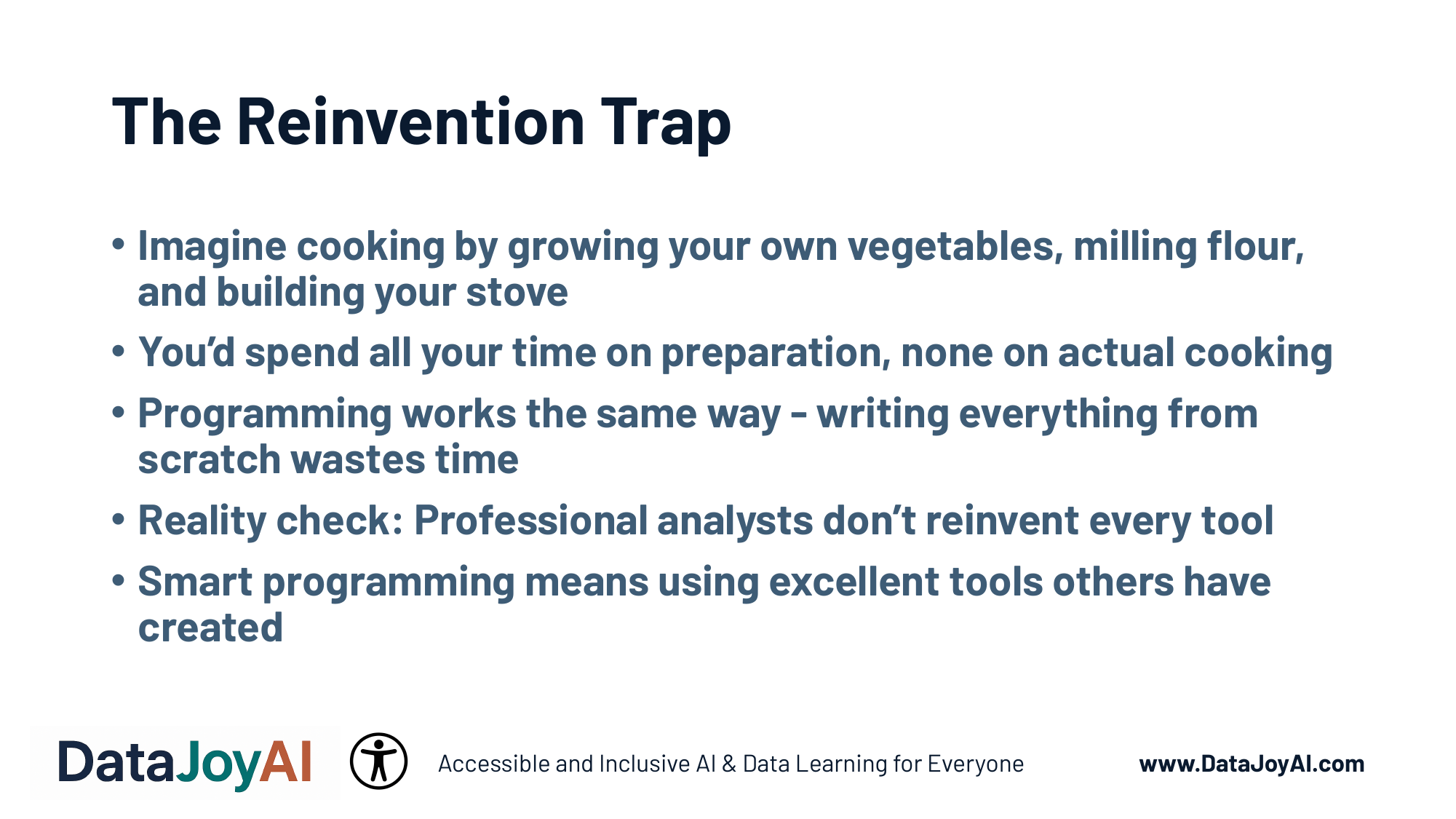

# The Reinvention Trap
Imagine cooking by growing your own vegetables, milling flour, and building your stove
You’d spend all your time on preparation, none on actual cooking
Programming works the same way - writing everything from scratch wastes time
Reality check: Professional analysts don’t reinvent every tool
Smart programming means using excellent tools others have created